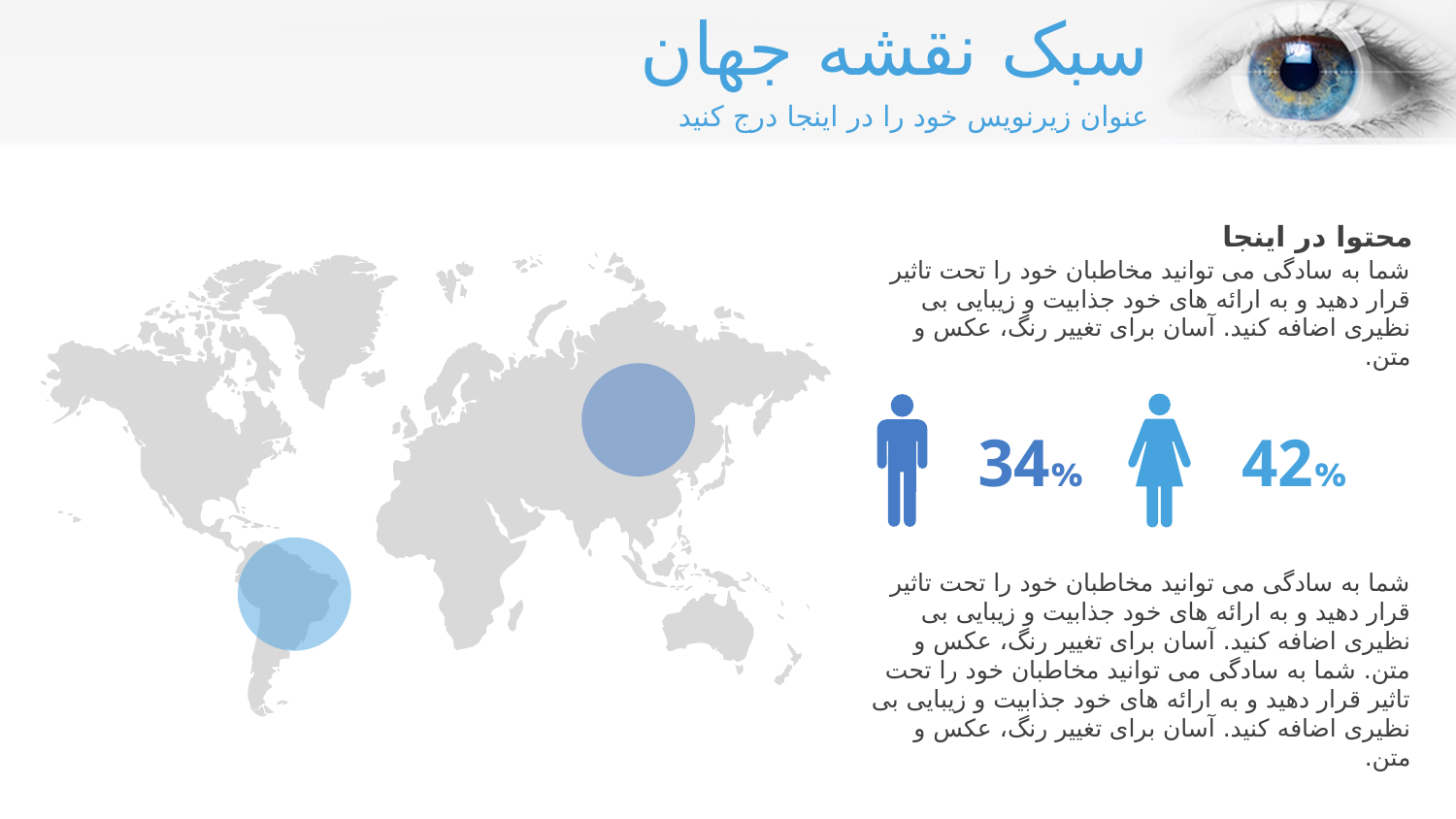

سبک نقشه جهان
عنوان زیرنویس خود را در اینجا درج کنید
محتوا در اینجا
شما به سادگی می توانید مخاطبان خود را تحت تاثیر قرار دهید و به ارائه های خود جذابیت و زیبایی بی نظیری اضافه کنید. آسان برای تغییر رنگ، عکس و متن.

34%
42%

شما به سادگی می توانید مخاطبان خود را تحت تاثیر قرار دهید و به ارائه های خود جذابیت و زیبایی بی نظیری اضافه کنید. آسان برای تغییر رنگ، عکس و متن. شما به سادگی می توانید مخاطبان خود را تحت تاثیر قرار دهید و به ارائه های خود جذابیت و زیبایی بی نظیری اضافه کنید. آسان برای تغییر رنگ، عکس و متن.